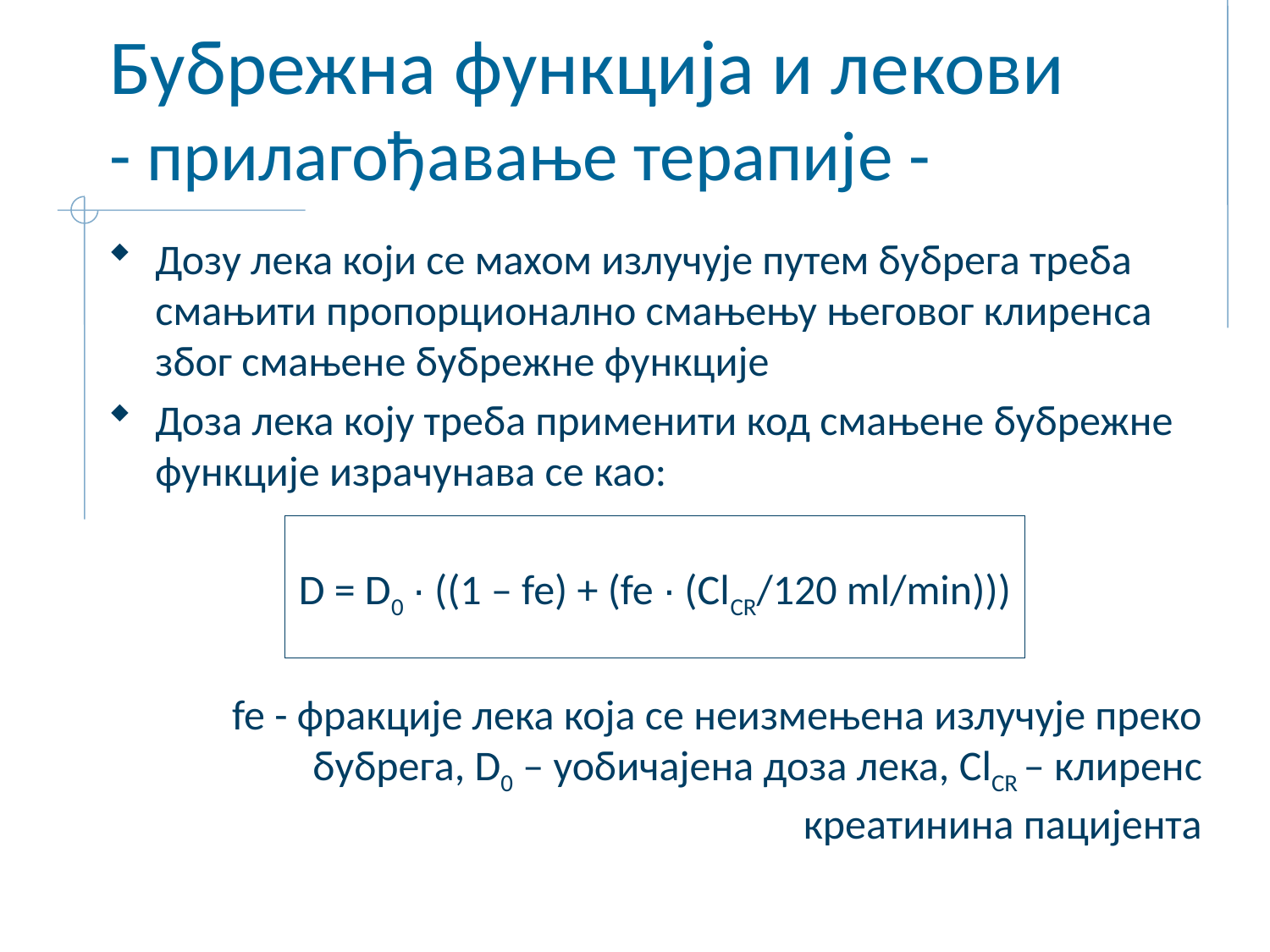

# Бубрежна функција и лекови - прилагођавање терапије -
Дозу лека који се махом излучује путем бубрега треба смањити пропорционално смањењу његовог клиренса због смањене бубрежне функције
Доза лека коју треба применити код смањене бубрежне функције израчунава се као:

D = D0 ∙ ((1 – fe) + (fe ∙ (ClCR/120 ml/min)))

	fe - фракције лека која се неизмењена излучује преко бубрега, D0 – уобичајена доза лека, ClCR – клиренс креатинина пацијента